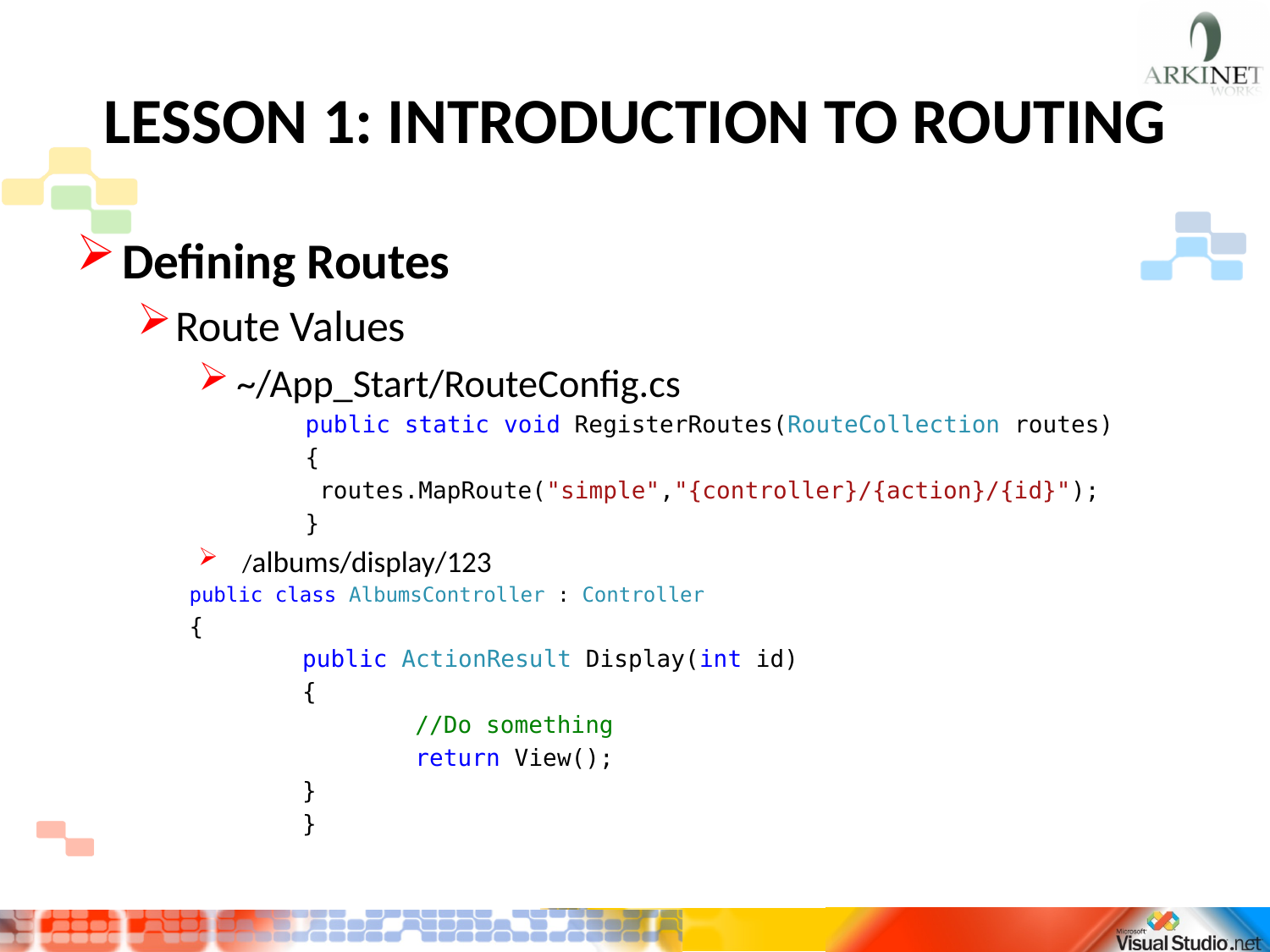

# LESSON 1: INTRODUCTION TO ROUTING
Defining Routes
Route Values
~/App_Start/RouteConfig.cs
public static void RegisterRoutes(RouteCollection routes)
{
 routes.MapRoute("simple","{controller}/{action}/{id}");
}
 /albums/display/123
 		public class AlbumsController : Controller
        		{
            		public ActionResult Display(int id)
            		{
                			//Do something
                			return View();
            		}
         	}